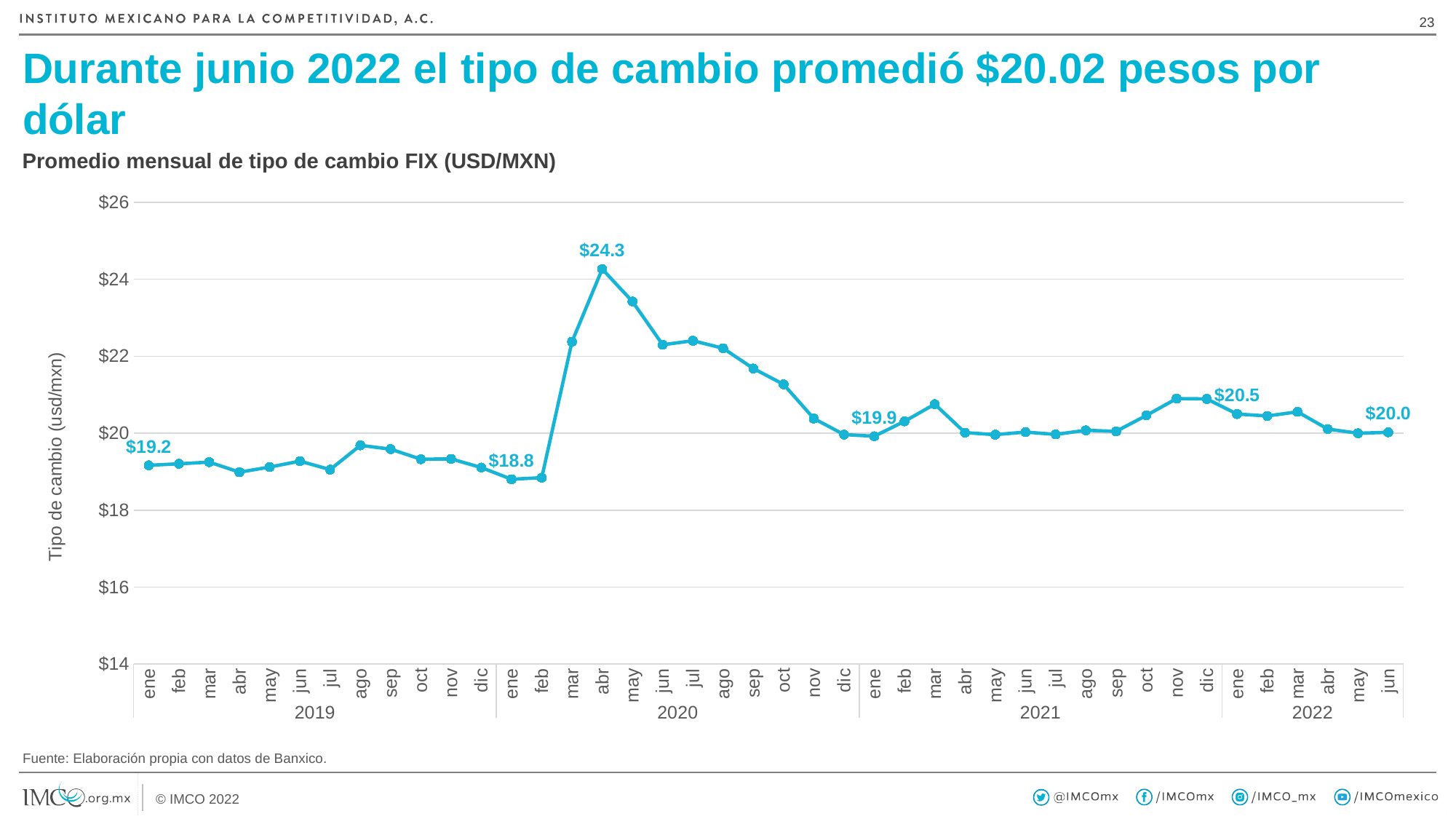

23
# Durante junio 2022 el tipo de cambio promedió $20.02 pesos por dólar
Promedio mensual de tipo de cambio FIX (USD/MXN)

### Chart

| Category | Serie 2 |
|---|---|
| ene | 19.1651 |
| feb | 19.2049 |
| mar | 19.2477 |
| abr | 18.9864 |
| may | 19.1197 |
| jun | 19.2745 |
| jul | 19.0534 |
| ago | 19.685 |
| sep | 19.5865 |
| oct | 19.3242 |
| nov | 19.3325 |
| dic | 19.1071 |
| ene | 18.804 |
| feb | 18.8443 |
| mar | 22.3784 |
| abr | 24.2658 |
| may | 23.423 |
| jun | 22.299 |
| jul | 22.4033 |
| ago | 22.2072 |
| sep | 21.681 |
| oct | 21.2705 |
| nov | 20.3819 |
| dic | 19.9651 |
| ene | 19.9215 |
| feb | 20.3097 |
| mar | 20.7555 |
| abr | 20.0153 |
| may | 19.9631 |
| jun | 20.0301 |
| jul | 19.9701 |
| ago | 20.0761 |
| sep | 20.0487 |
| oct | 20.4626 |
| nov | 20.9004 |
| dic | 20.8918 |
| ene | 20.4978 |
| feb | 20.4495 |
| mar | 20.5562 |
| abr | 20.1088 |
| may | 20.0 |
| jun | 20.0237 |
Fuente: Elaboración propia con datos de Banxico.